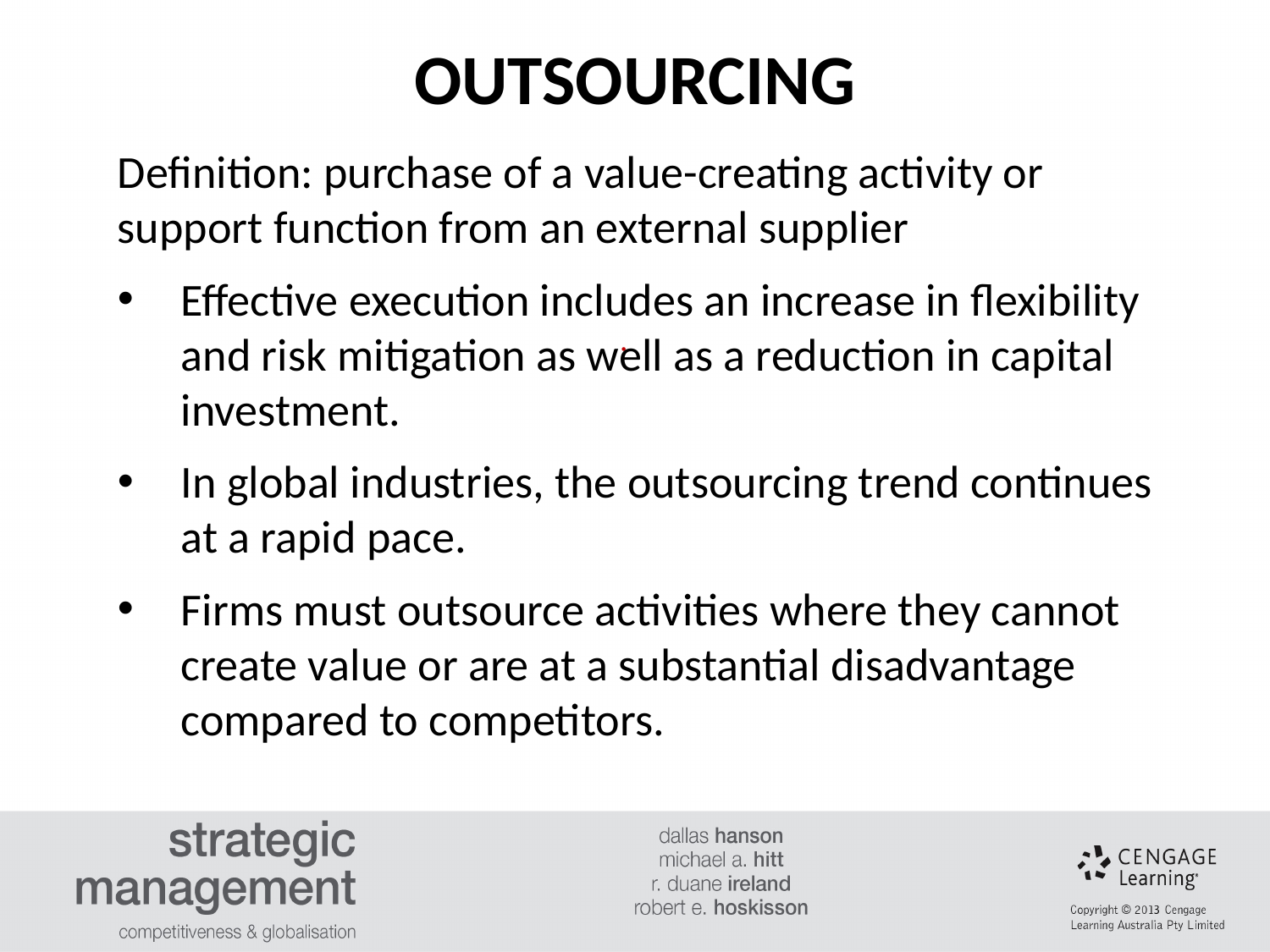

OUTSOURCING
Definition: purchase of a value-creating activity or support function from an external supplier
Effective execution includes an increase in flexibility and risk mitigation as well as a reduction in capital investment.
In global industries, the outsourcing trend continues at a rapid pace.
Firms must outsource activities where they cannot create value or are at a substantial disadvantage compared to competitors.